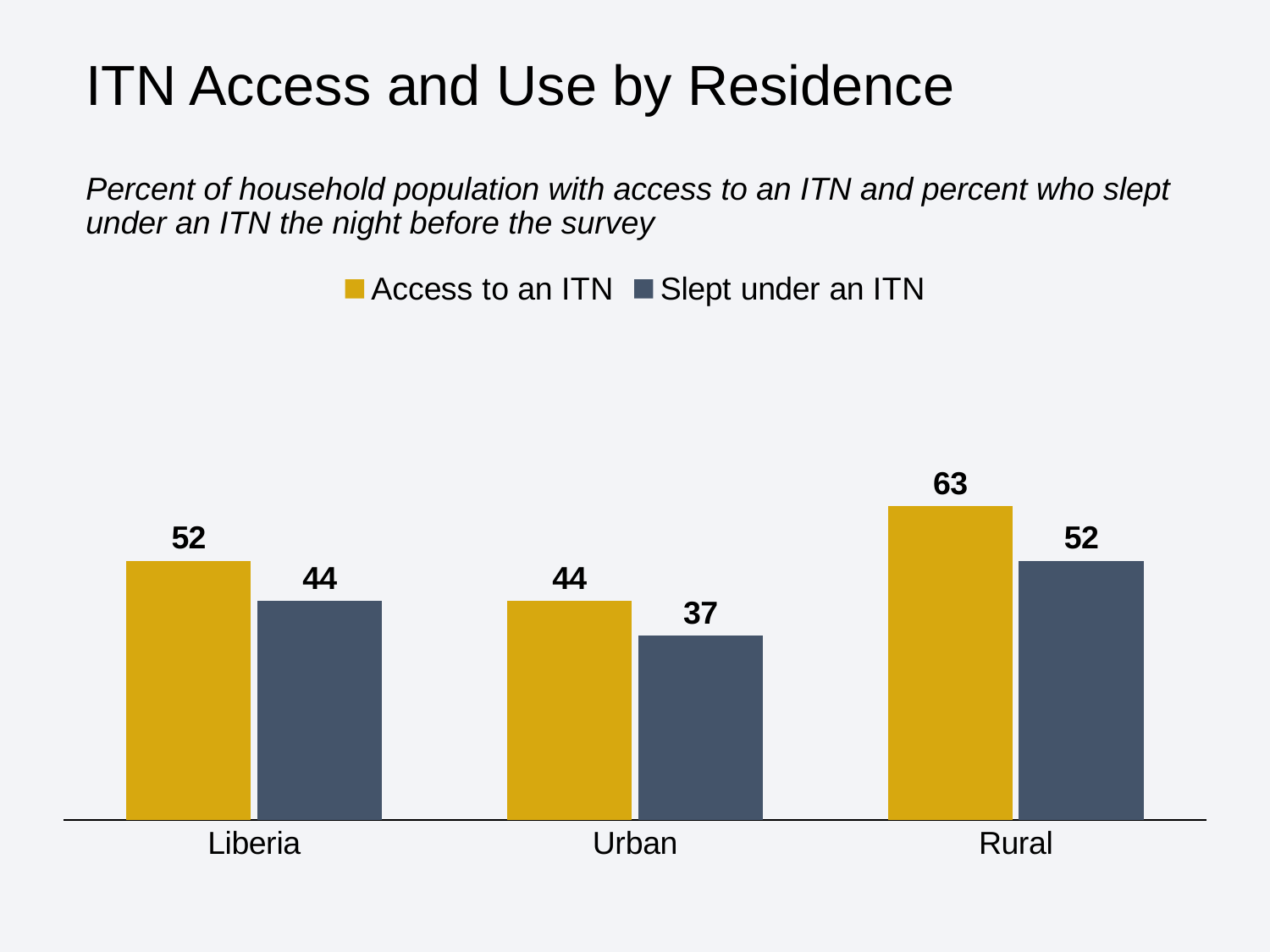

# ITN Access and Use by Residence
Percent of household population with access to an ITN and percent who slept under an ITN the night before the survey

### Chart

| Category | Access to an ITN | Slept under an ITN |
|---|---|---|
| Liberia | 52.0 | 44.0 |
| Urban | 44.0 | 37.0 |
| Rural | 63.0 | 52.0 |